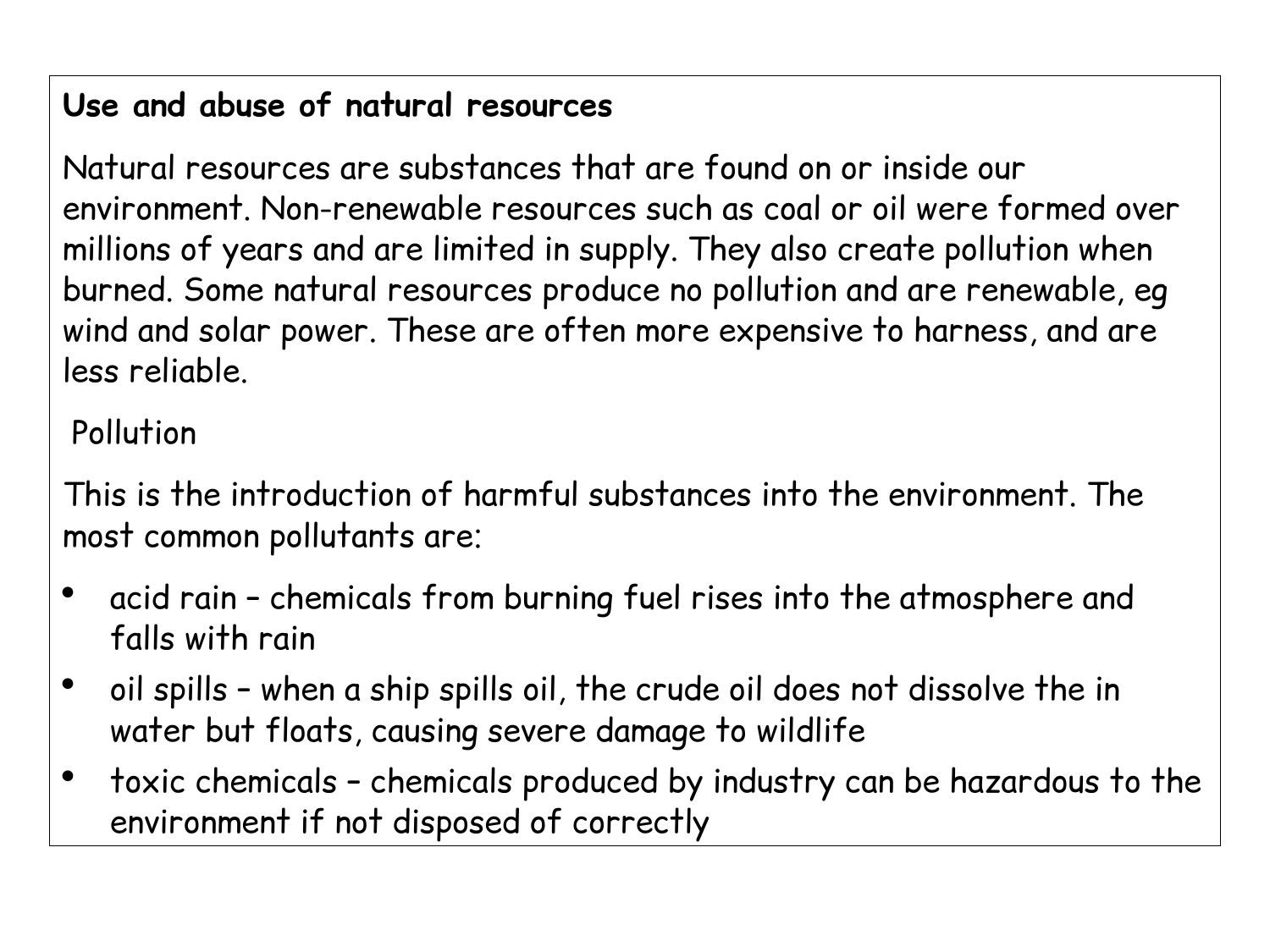

Use and abuse of natural resources
Natural resources are substances that are found on or inside our environment. Non-renewable resources such as coal or oil were formed over millions of years and are limited in supply. They also create pollution when burned. Some natural resources produce no pollution and are renewable, eg wind and solar power. These are often more expensive to harness, and are less reliable.
 Pollution
This is the introduction of harmful substances into the environment. The most common pollutants are:
acid rain – chemicals from burning fuel rises into the atmosphere and falls with rain
oil spills – when a ship spills oil, the crude oil does not dissolve the in water but floats, causing severe damage to wildlife
toxic chemicals – chemicals produced by industry can be hazardous to the environment if not disposed of correctly